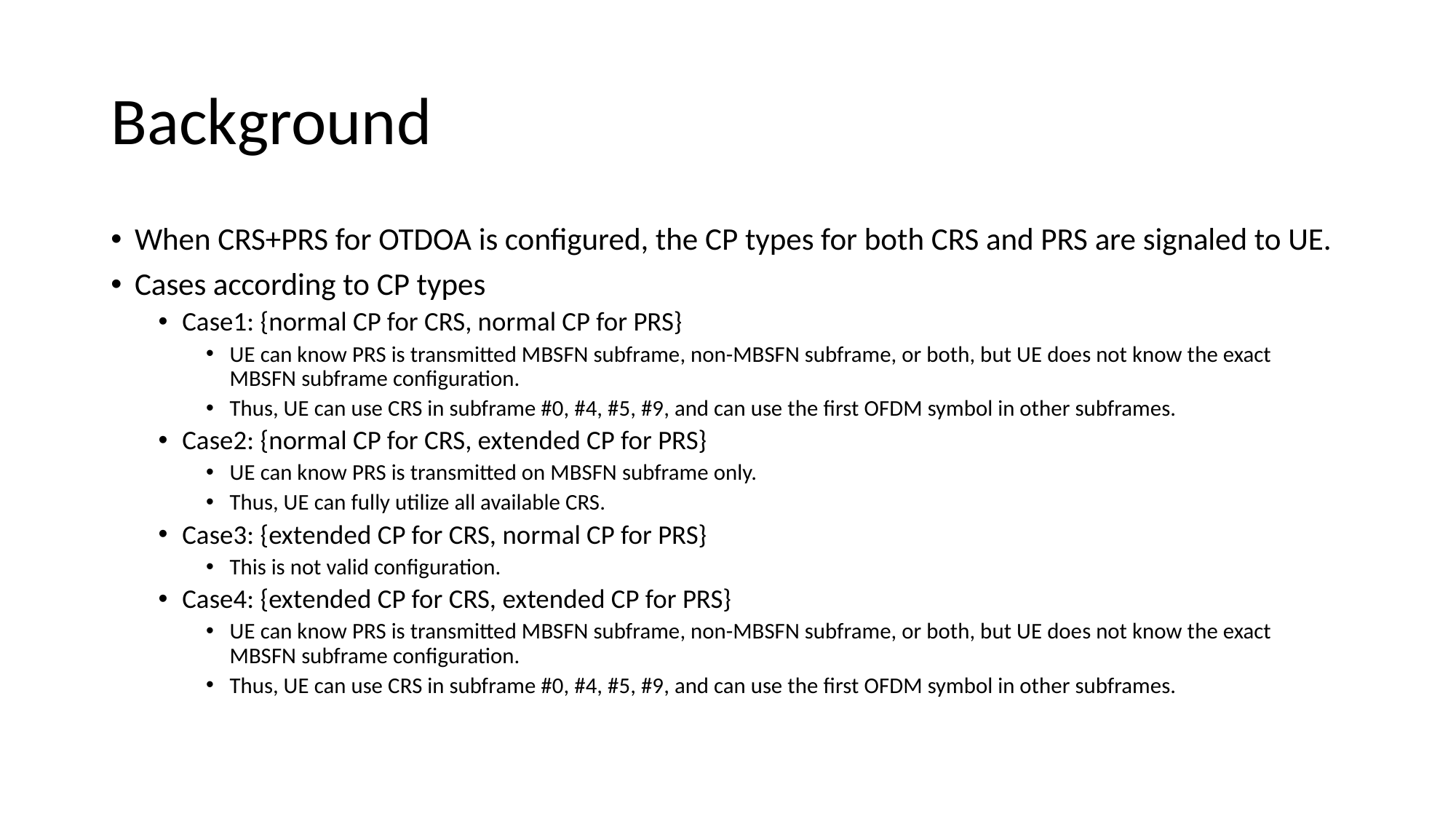

# Background
When CRS+PRS for OTDOA is configured, the CP types for both CRS and PRS are signaled to UE.
Cases according to CP types
Case1: {normal CP for CRS, normal CP for PRS}
UE can know PRS is transmitted MBSFN subframe, non-MBSFN subframe, or both, but UE does not know the exact MBSFN subframe configuration.
Thus, UE can use CRS in subframe #0, #4, #5, #9, and can use the first OFDM symbol in other subframes.
Case2: {normal CP for CRS, extended CP for PRS}
UE can know PRS is transmitted on MBSFN subframe only.
Thus, UE can fully utilize all available CRS.
Case3: {extended CP for CRS, normal CP for PRS}
This is not valid configuration.
Case4: {extended CP for CRS, extended CP for PRS}
UE can know PRS is transmitted MBSFN subframe, non-MBSFN subframe, or both, but UE does not know the exact MBSFN subframe configuration.
Thus, UE can use CRS in subframe #0, #4, #5, #9, and can use the first OFDM symbol in other subframes.